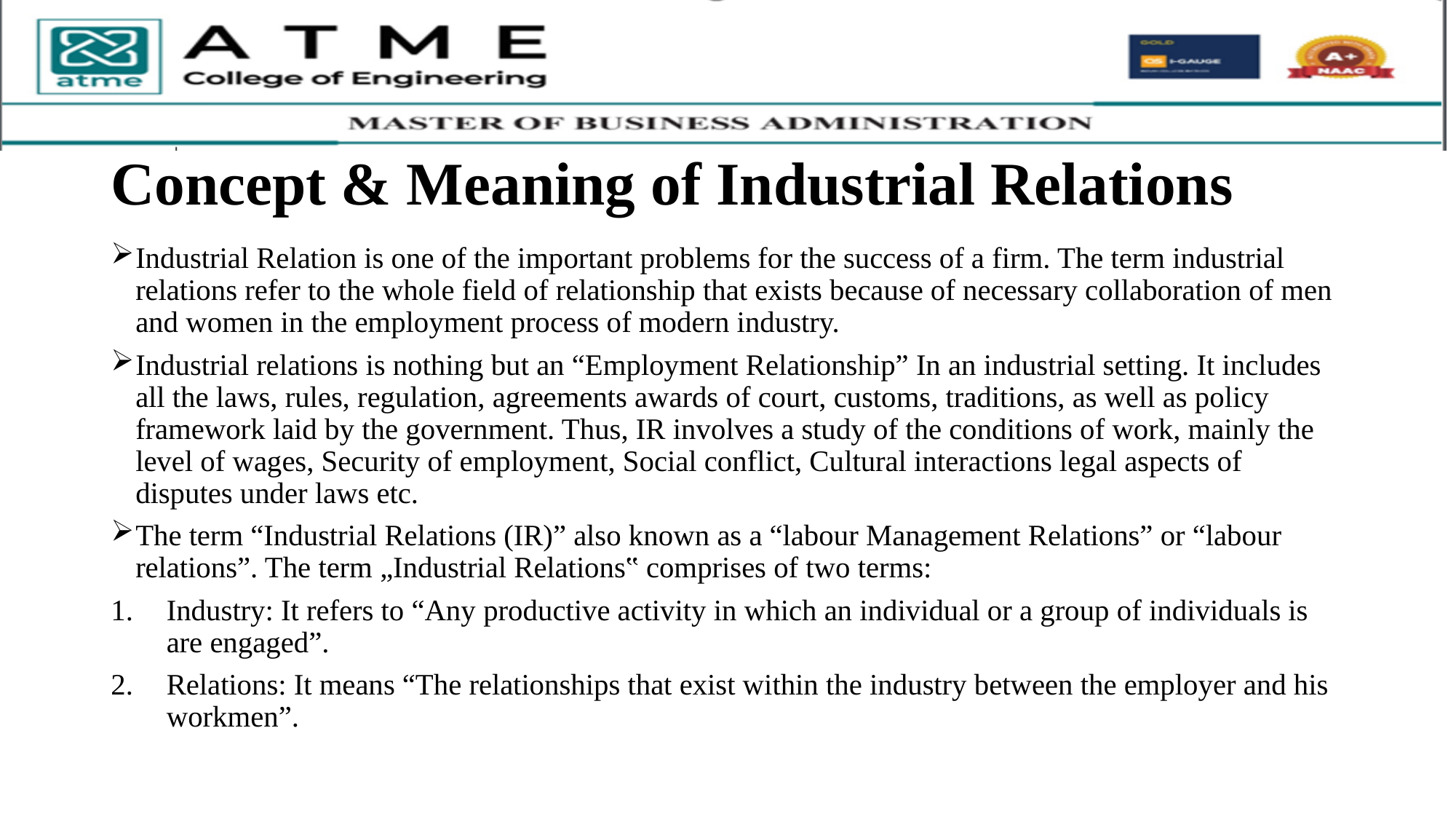

# Concept & Meaning of Industrial Relations
Industrial Relation is one of the important problems for the success of a firm. The term industrial relations refer to the whole field of relationship that exists because of necessary collaboration of men and women in the employment process of modern industry.
Industrial relations is nothing but an “Employment Relationship” In an industrial setting. It includes all the laws, rules, regulation, agreements awards of court, customs, traditions, as well as policy framework laid by the government. Thus, IR involves a study of the conditions of work, mainly the level of wages, Security of employment, Social conflict, Cultural interactions legal aspects of disputes under laws etc.
The term “Industrial Relations (IR)” also known as a “labour Management Relations” or “labour relations”. The term „Industrial Relations‟ comprises of two terms:
Industry: It refers to “Any productive activity in which an individual or a group of individuals is are engaged”.
Relations: It means “The relationships that exist within the industry between the employer and his workmen”.